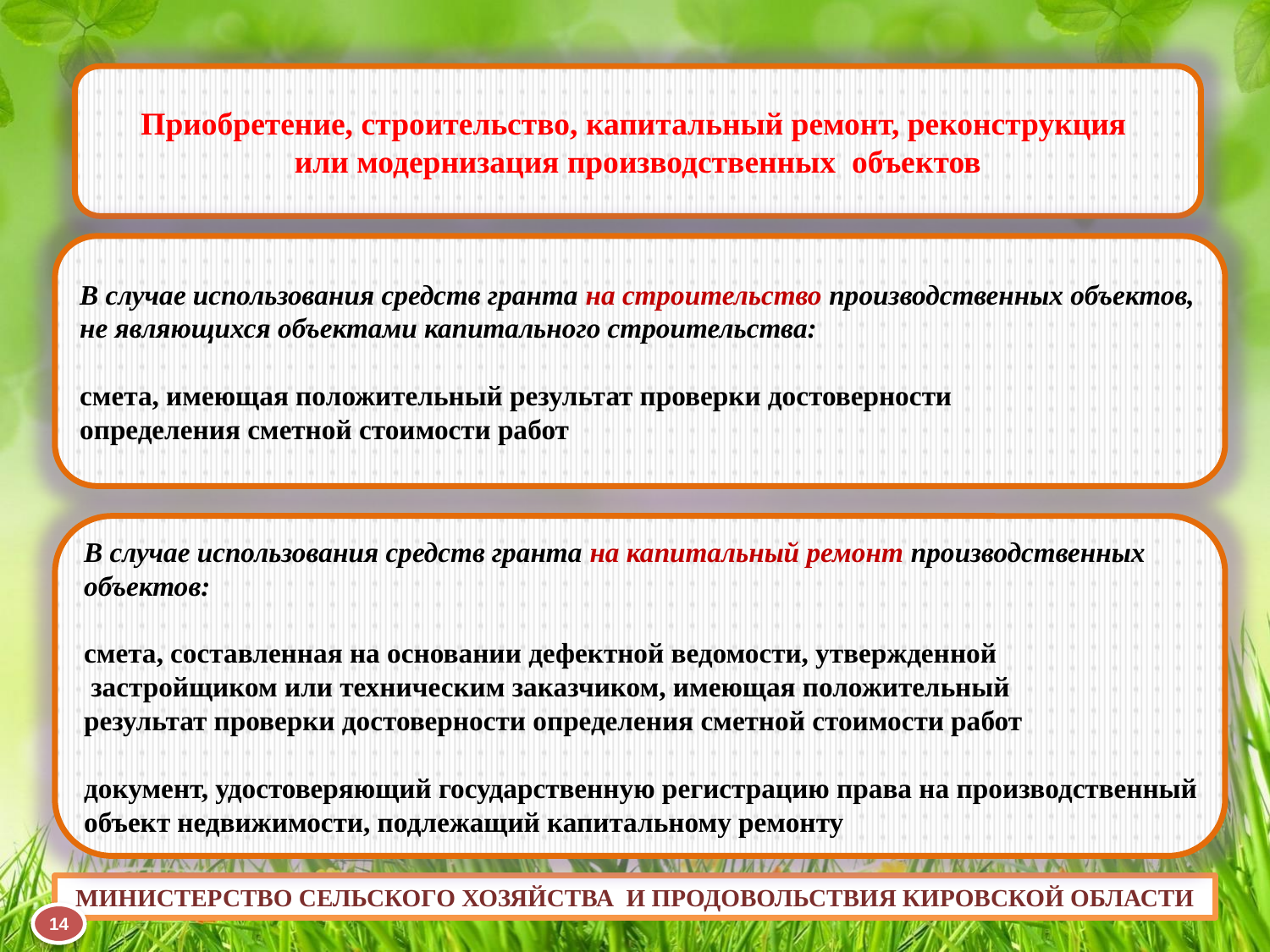

Приобретение, строительство, капитальный ремонт, реконструкция
или модернизация производственных  объектов
В случае использования средств гранта на строительство производственных объектов,
не являющихся объектами капитального строительства:

смета, имеющая положительный результат проверки достоверности
определения сметной стоимости работ

смета, составленная на основании дефектной ведомости, утвержденной застройщиком или техническим заказчиком, имеющая положительный результат проверки достоверности определения сметной стоимости работ;

документ, удостоверяющий государственную регистрацию права на объект недвижимости, подлежащий капитальному ремонту
В случае использования средств гранта на капитальный ремонт производственных
объектов:

смета, составленная на основании дефектной ведомости, утвержденной
 застройщиком или техническим заказчиком, имеющая положительный
результат проверки достоверности определения сметной стоимости работ

документ, удостоверяющий государственную регистрацию права на производственный
объект недвижимости, подлежащий капитальному ремонту
МИНИСТЕРСТВО СЕЛЬСКОГО ХОЗЯЙСТВА  И ПРОДОВОЛЬСТВИЯ КИРОВСКОЙ ОБЛАСТИ
14